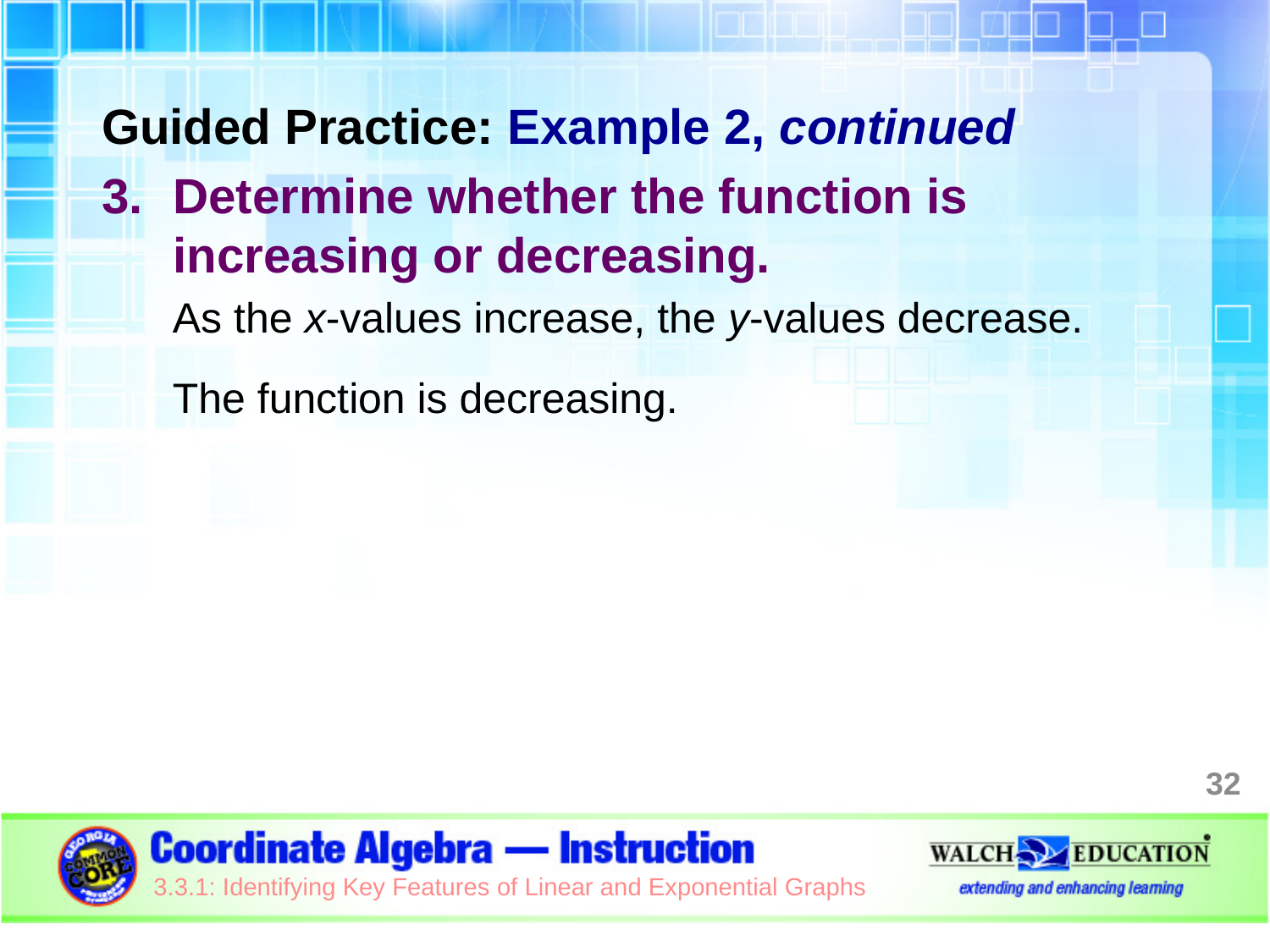

Guided Practice: Example 2, continued
Determine whether the function is increasing or decreasing.
As the x-values increase, the y-values decrease.
The function is decreasing.
32
3.3.1: Identifying Key Features of Linear and Exponential Graphs